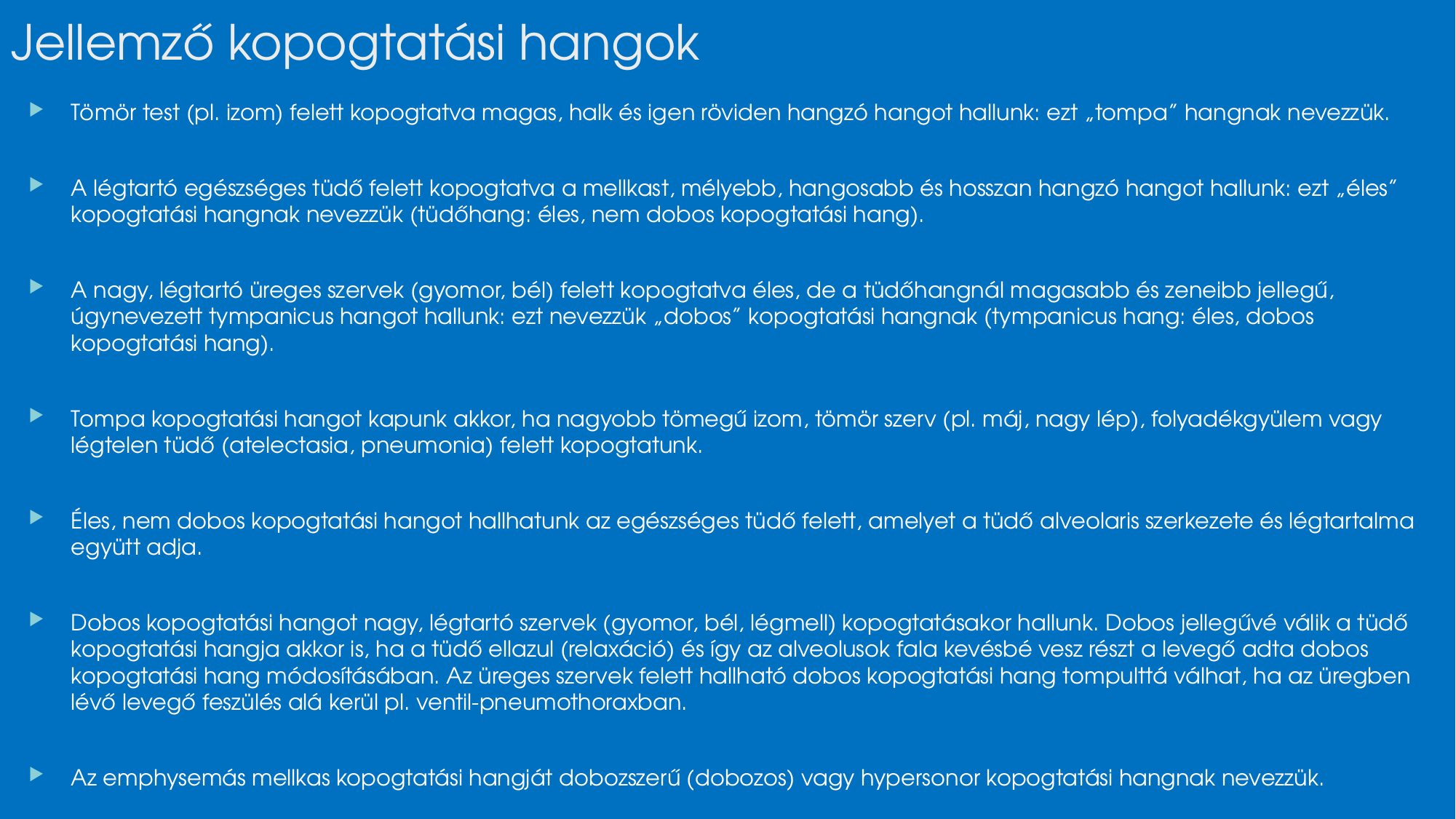

# Jellemző kopogtatási hangok
Tömör test (pl. izom) felett kopogtatva magas, halk és igen röviden hangzó hangot hallunk: ezt „tompa” hangnak nevezzük.

A légtartó egészséges tüdő felett kopogtatva a mellkast, mélyebb, hangosabb és hosszan hangzó hangot hallunk: ezt „éles” kopogtatási hangnak nevezzük (tüdőhang: éles, nem dobos kopogtatási hang).

A nagy, légtartó üreges szervek (gyomor, bél) felett kopogtatva éles, de a tüdőhangnál magasabb és zeneibb jellegű, úgynevezett tympanicus hangot hallunk: ezt nevezzük „dobos” kopogtatási hangnak (tympanicus hang: éles, dobos kopogtatási hang).

Tompa kopogtatási hangot kapunk akkor, ha nagyobb tömegű izom, tömör szerv (pl. máj, nagy lép), folyadékgyülem vagy légtelen tüdő (atelectasia, pneumonia) felett kopogtatunk.

Éles, nem dobos kopogtatási hangot hallhatunk az egészséges tüdő felett, amelyet a tüdő alveolaris szerkezete és légtartalma együtt adja.

Dobos kopogtatási hangot nagy, légtartó szervek (gyomor, bél, légmell) kopogtatásakor hallunk. Dobos jellegűvé válik a tüdő kopogtatási hangja akkor is, ha a tüdő ellazul (relaxáció) és így az alveolusok fala kevésbé vesz részt a levegő adta dobos kopogtatási hang módosításában. Az üreges szervek felett hallható dobos kopogtatási hang tompulttá válhat, ha az üregben lévő levegő feszülés alá kerül pl. ventil-pneumothoraxban.

Az emphysemás mellkas kopogtatási hangját dobozszerű (dobozos) vagy hypersonor kopogtatási hangnak nevezzük.